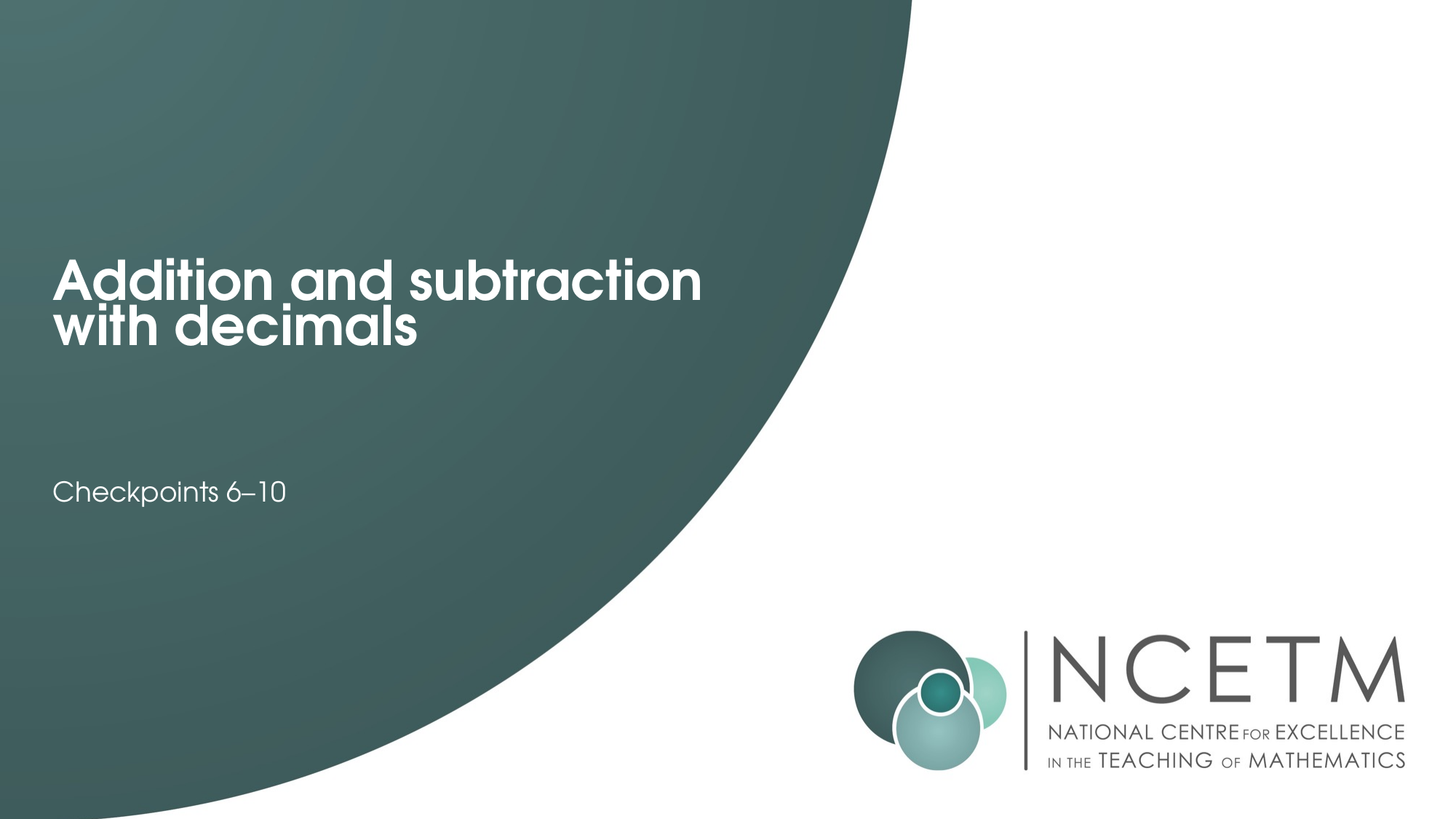

# Addition and subtraction with decimals
Checkpoints 6–10